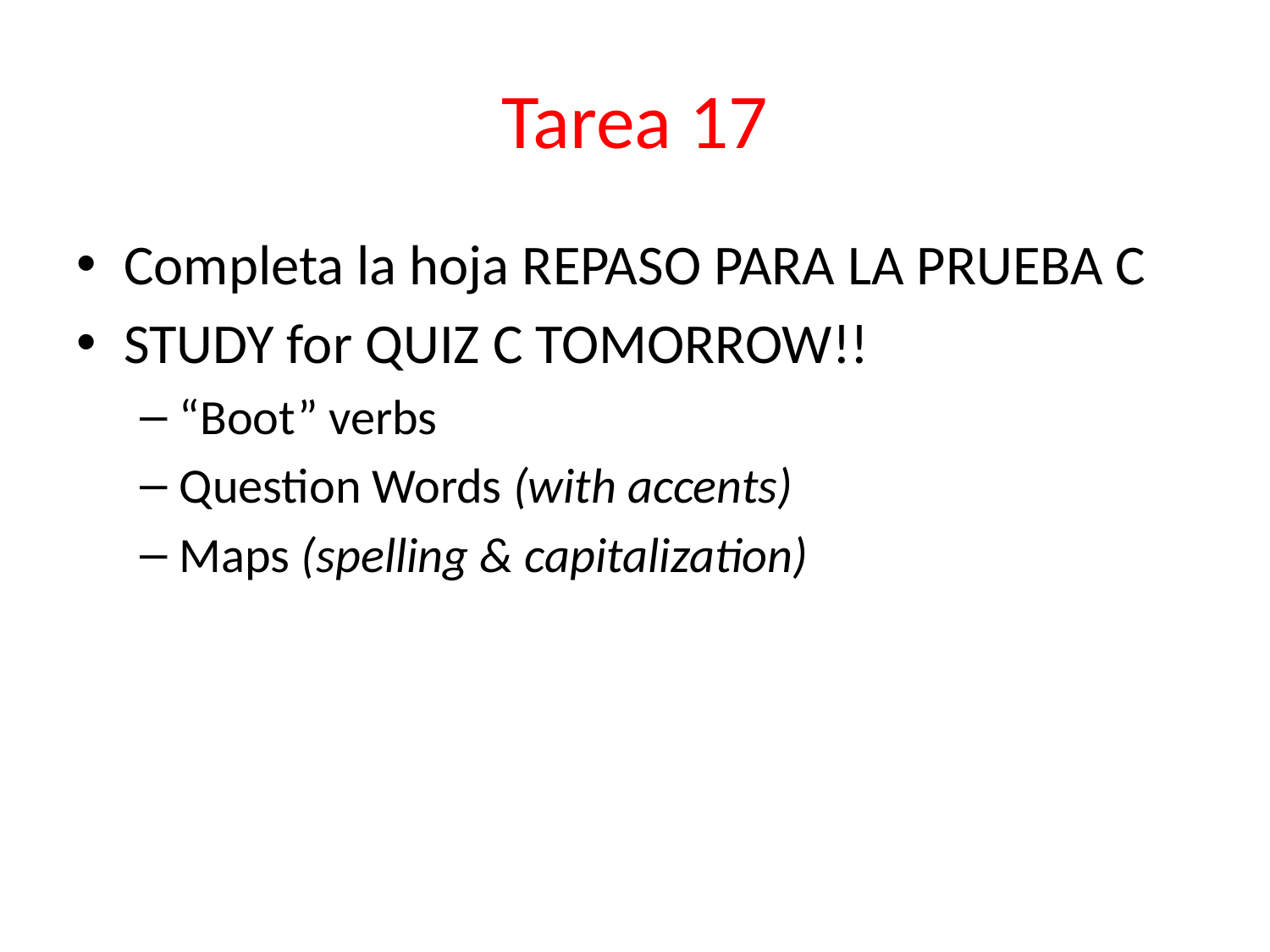

# Tarea 17
Completa la hoja REPASO PARA LA PRUEBA C
STUDY for QUIZ C TOMORROW!!
“Boot” verbs
Question Words (with accents)
Maps (spelling & capitalization)